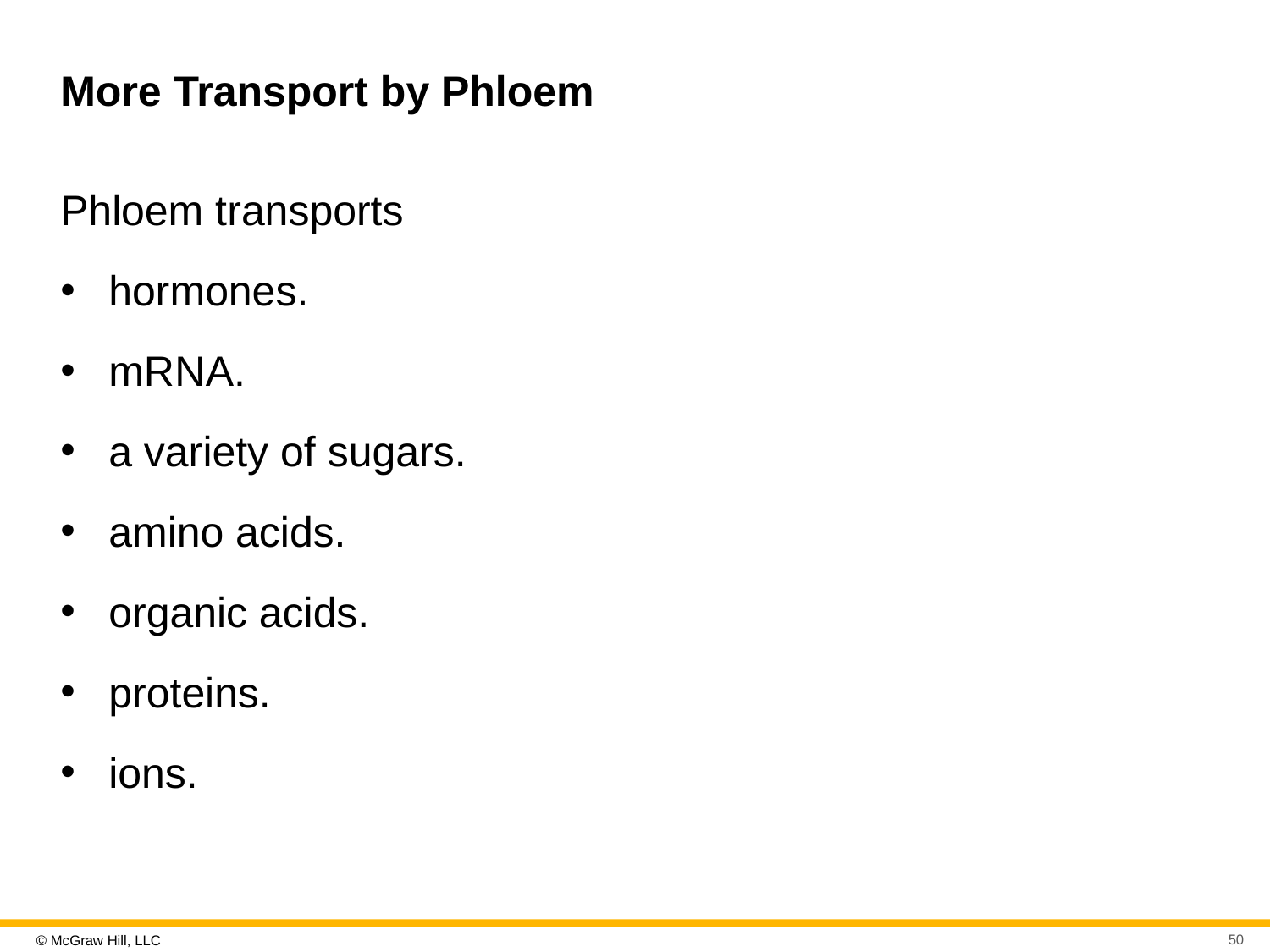

# More Transport by Phloem
Phloem transports
hormones.
mR N A.
a variety of sugars.
amino acids.
organic acids.
proteins.
ions.
50